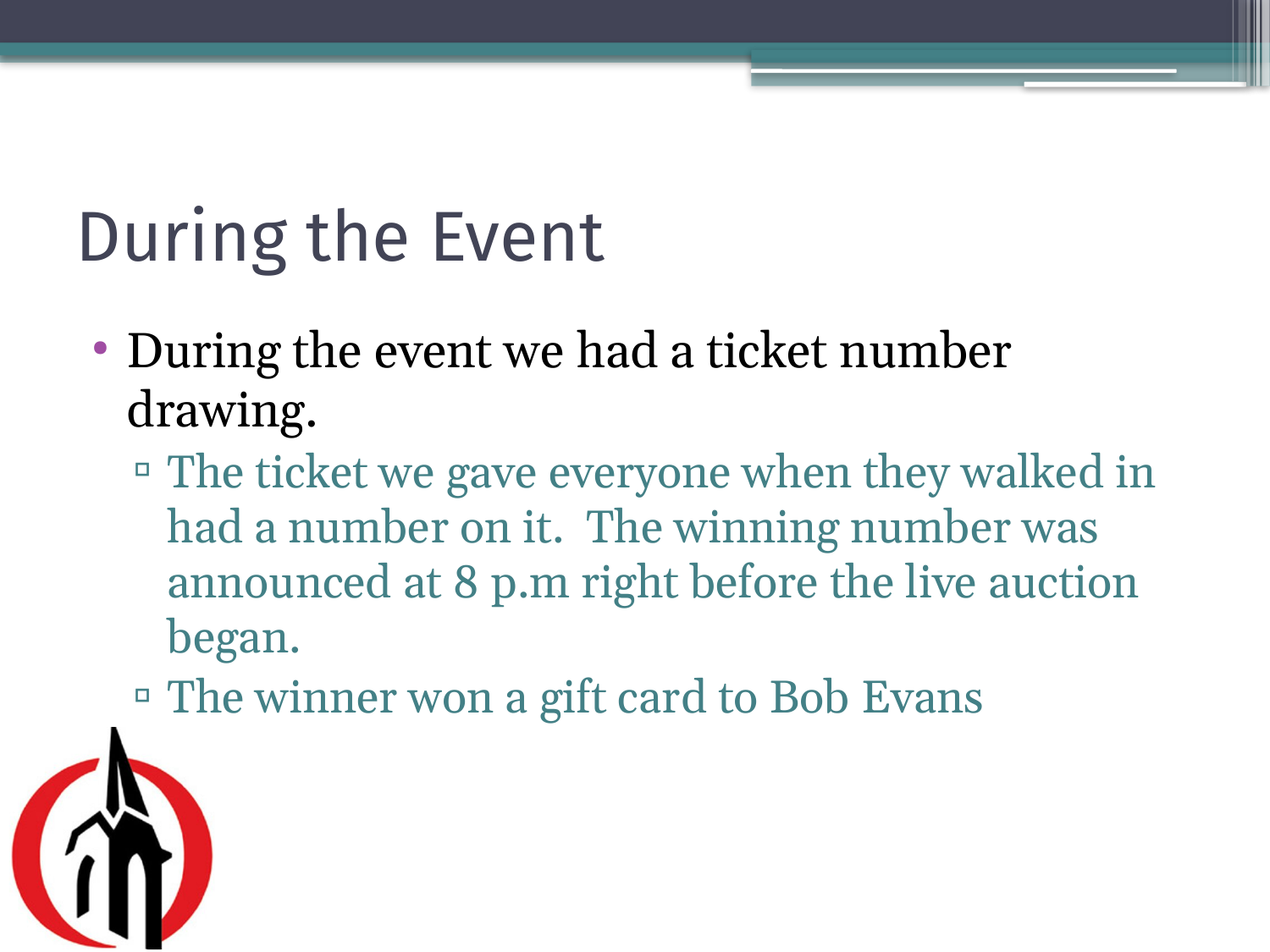

# During the Event
During the event we had a ticket number drawing.
The ticket we gave everyone when they walked in had a number on it.  The winning number was announced at 8 p.m right before the live auction began.
The winner won a gift card to Bob Evans